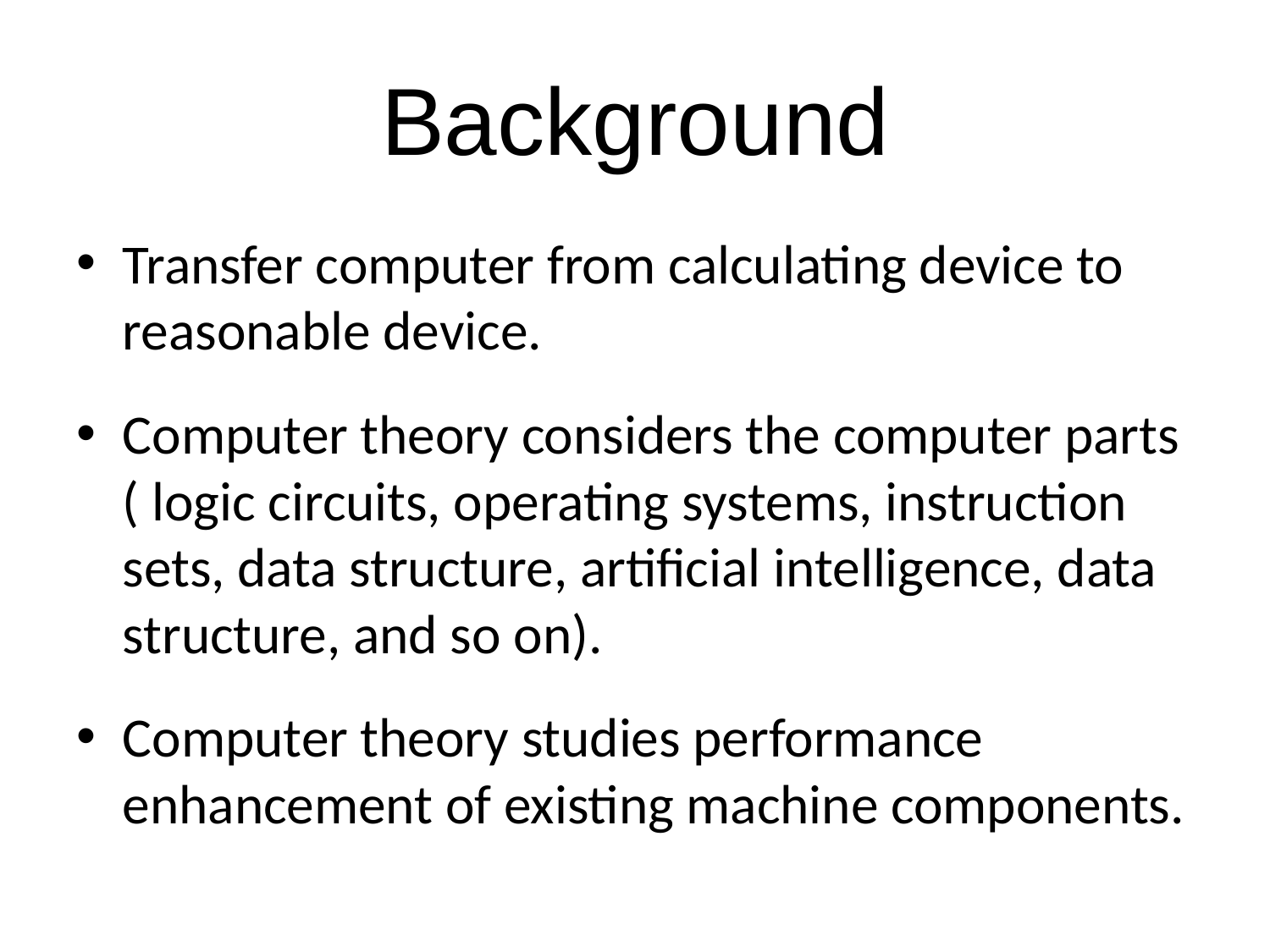

# Background
Transfer computer from calculating device to reasonable device.

Computer theory considers the computer parts ( logic circuits, operating systems, instruction sets, data structure, artificial intelligence, data structure, and so on).

Computer theory studies performance enhancement of existing machine components.